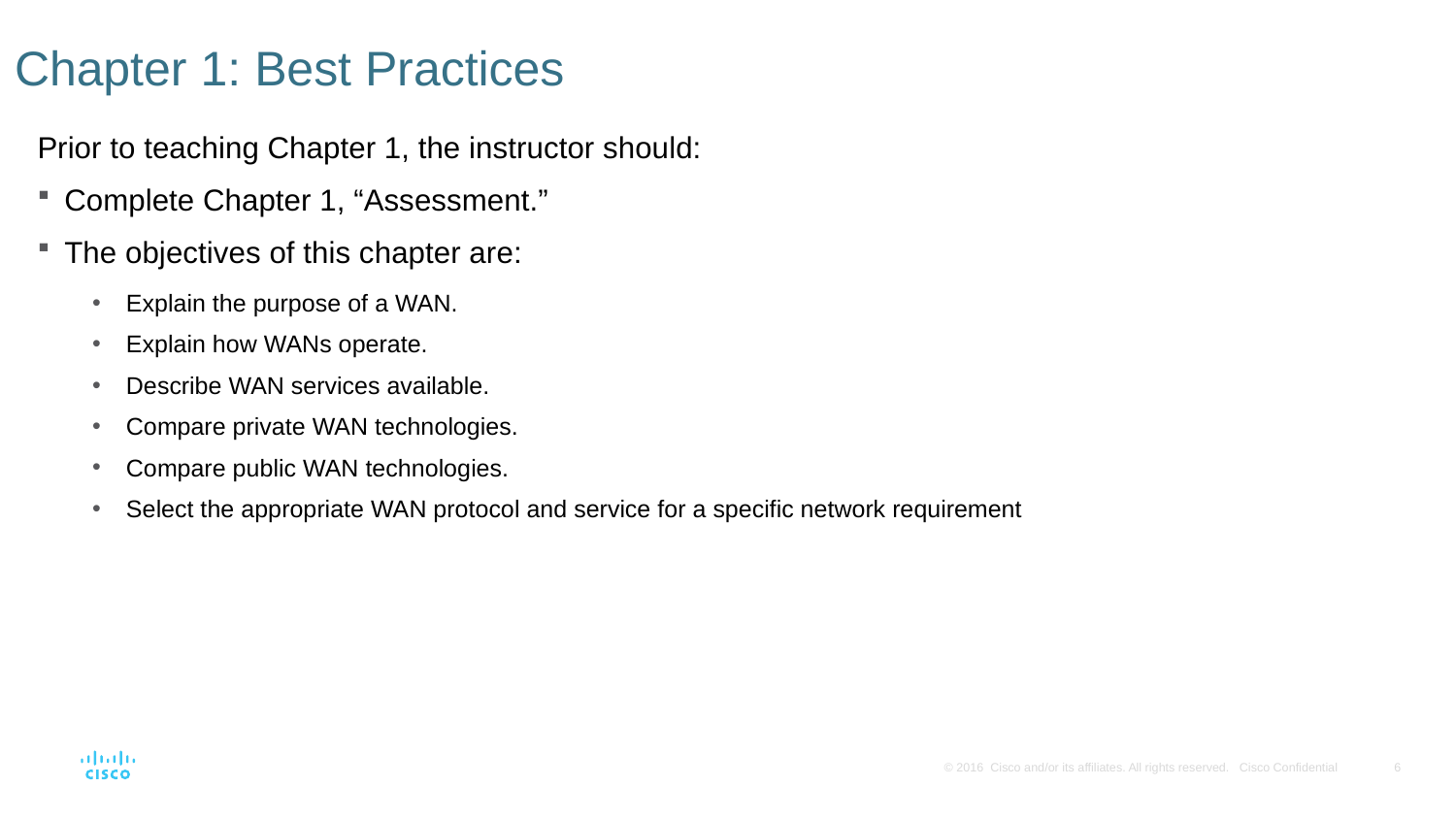

# Chapter 1: Best Practices
Prior to teaching Chapter 1, the instructor should:
Complete Chapter 1, “Assessment.”
The objectives of this chapter are:
Explain the purpose of a WAN.
Explain how WANs operate.
Describe WAN services available.
Compare private WAN technologies.
Compare public WAN technologies.
Select the appropriate WAN protocol and service for a specific network requirement